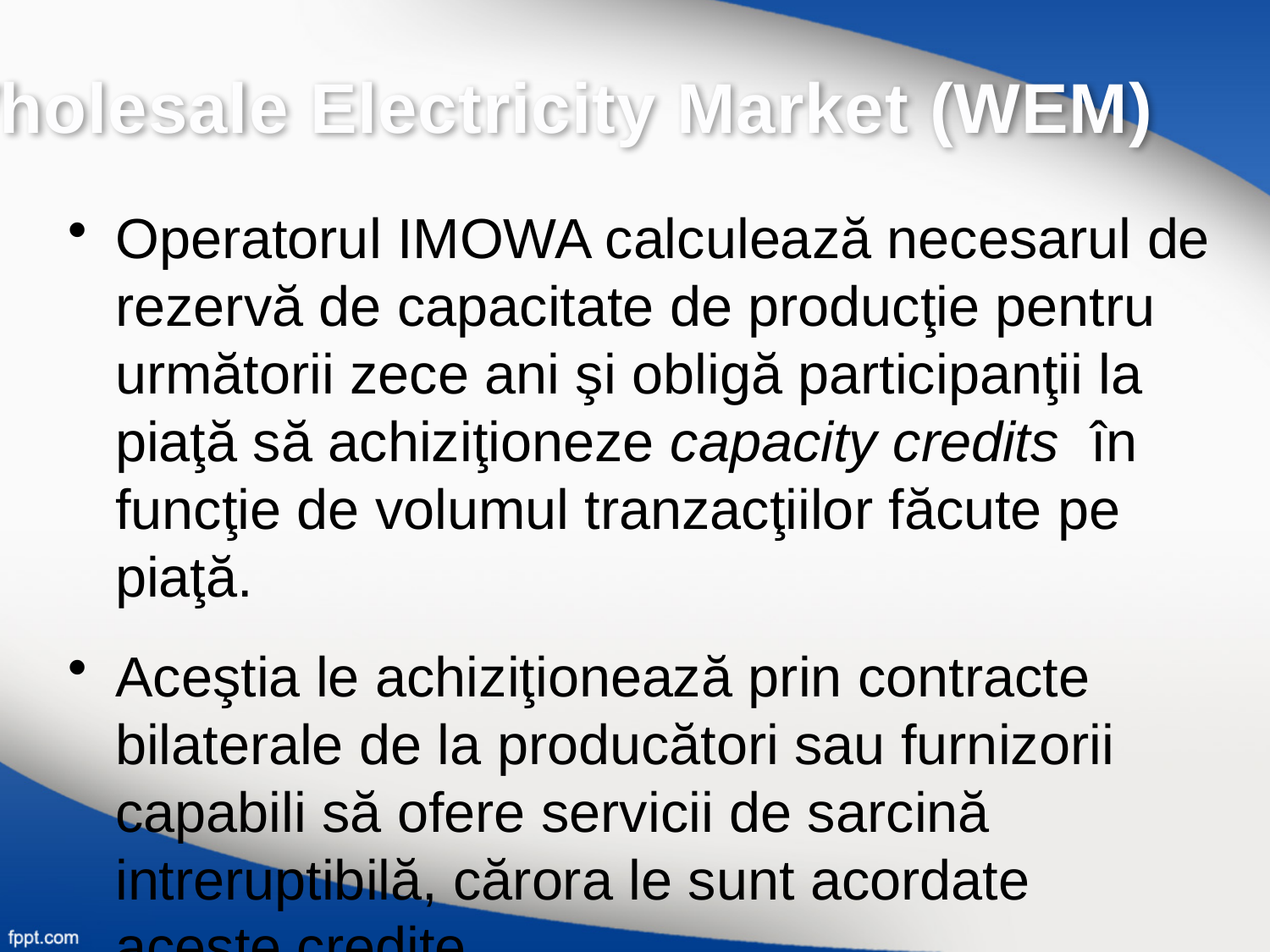

Wholesale Electricity Market (WEM)
Operatorul IMOWA calculează necesarul de rezervă de capacitate de producţie pentru următorii zece ani şi obligă participanţii la piaţă să achiziţioneze capacity credits  în funcţie de volumul tranzacţiilor făcute pe piaţă.
Aceştia le achiziţionează prin contracte bilaterale de la producători sau furnizorii capabili să ofere servicii de sarcină intreruptibilă, cărora le sunt acordate aceste credite.
Dacă nu se fac suficiente tranzacţii de acest fel, operatorul pieţei organizează licitaţii de capacitate.